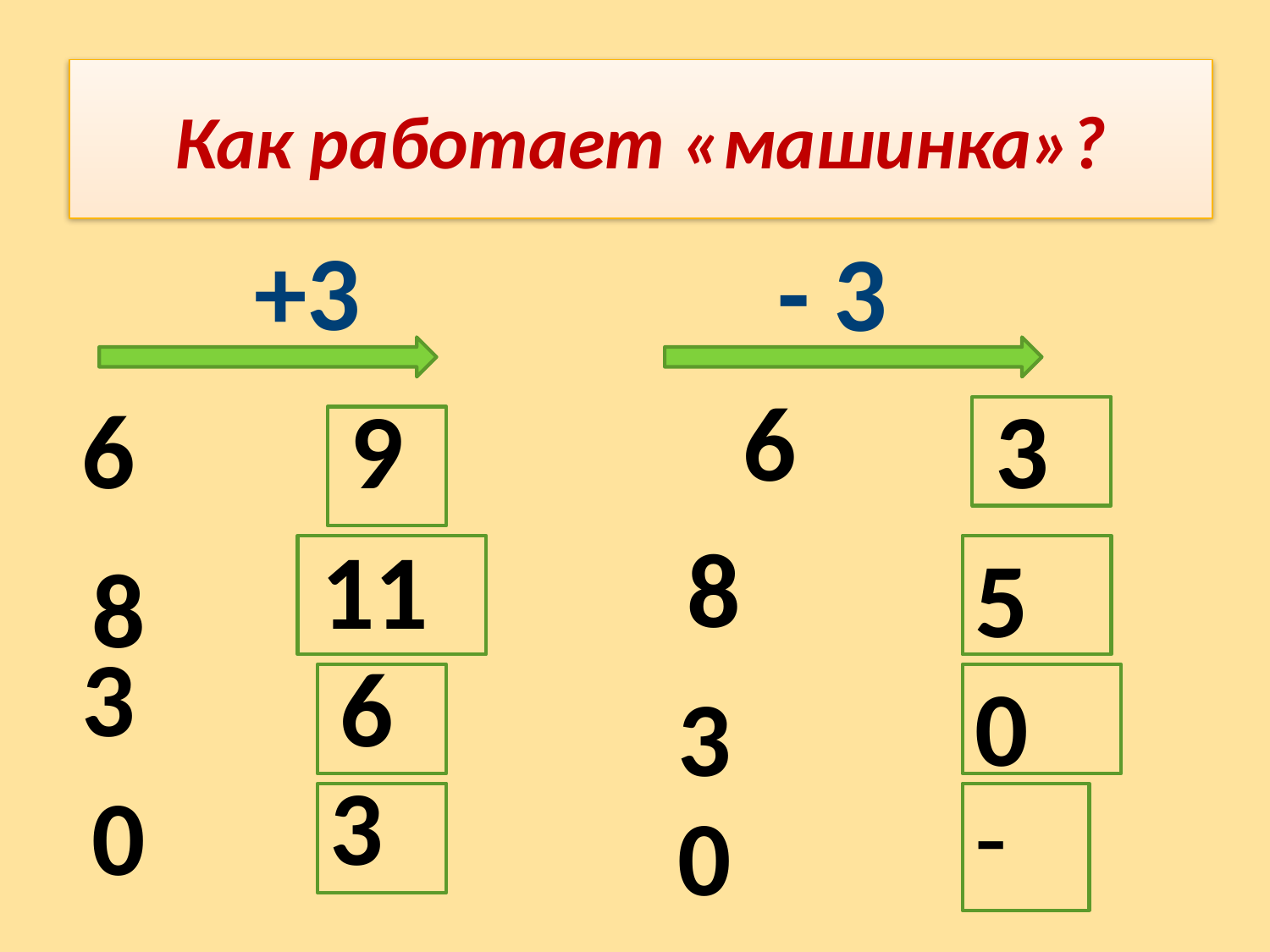

# Как работает «машинка»?
				                     - 3
			               6
          11
 +3

6
9
3

8
5

8
3
6
0

3

3
0
-

0